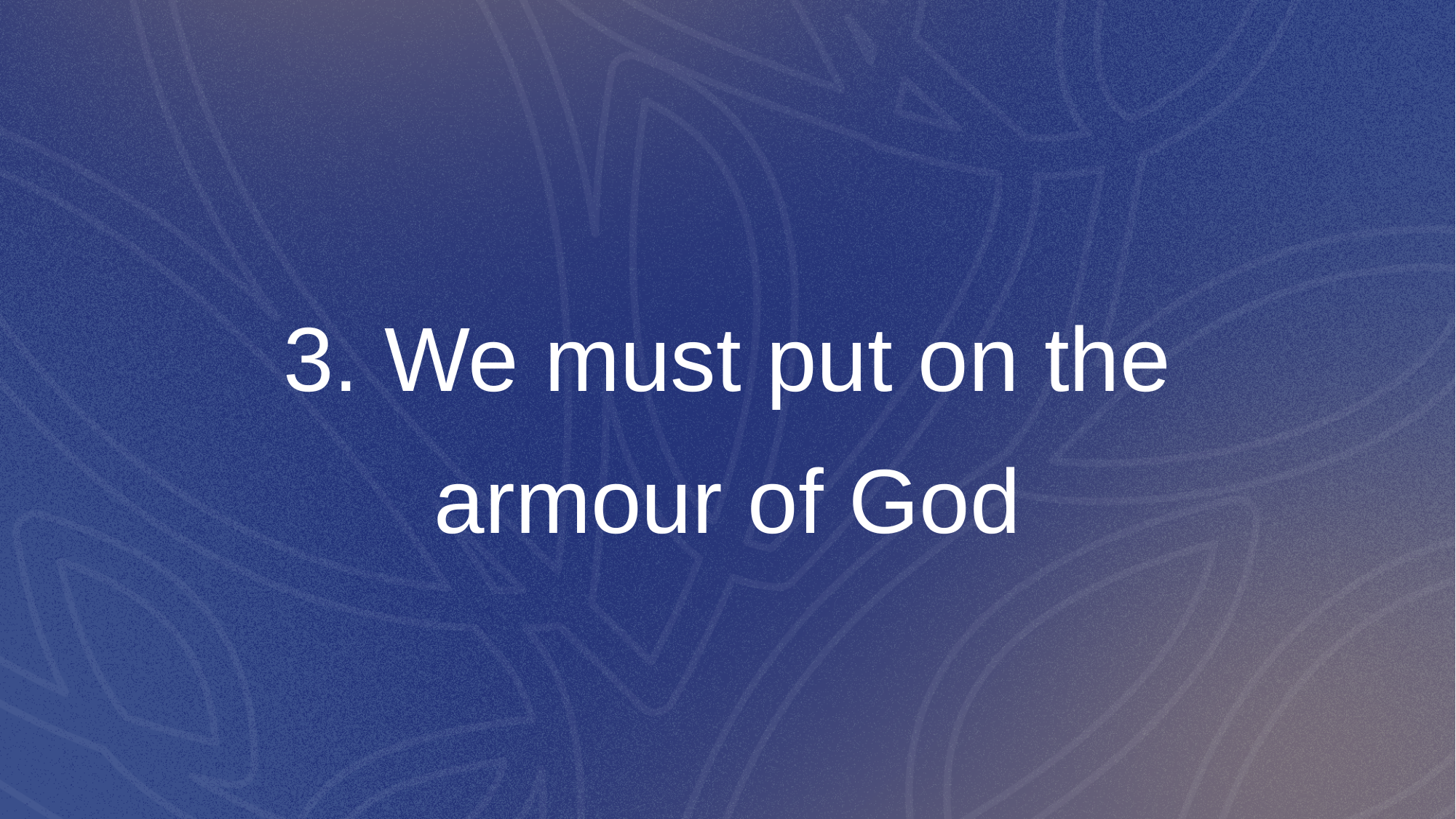

# 3. We must put on the armour of God